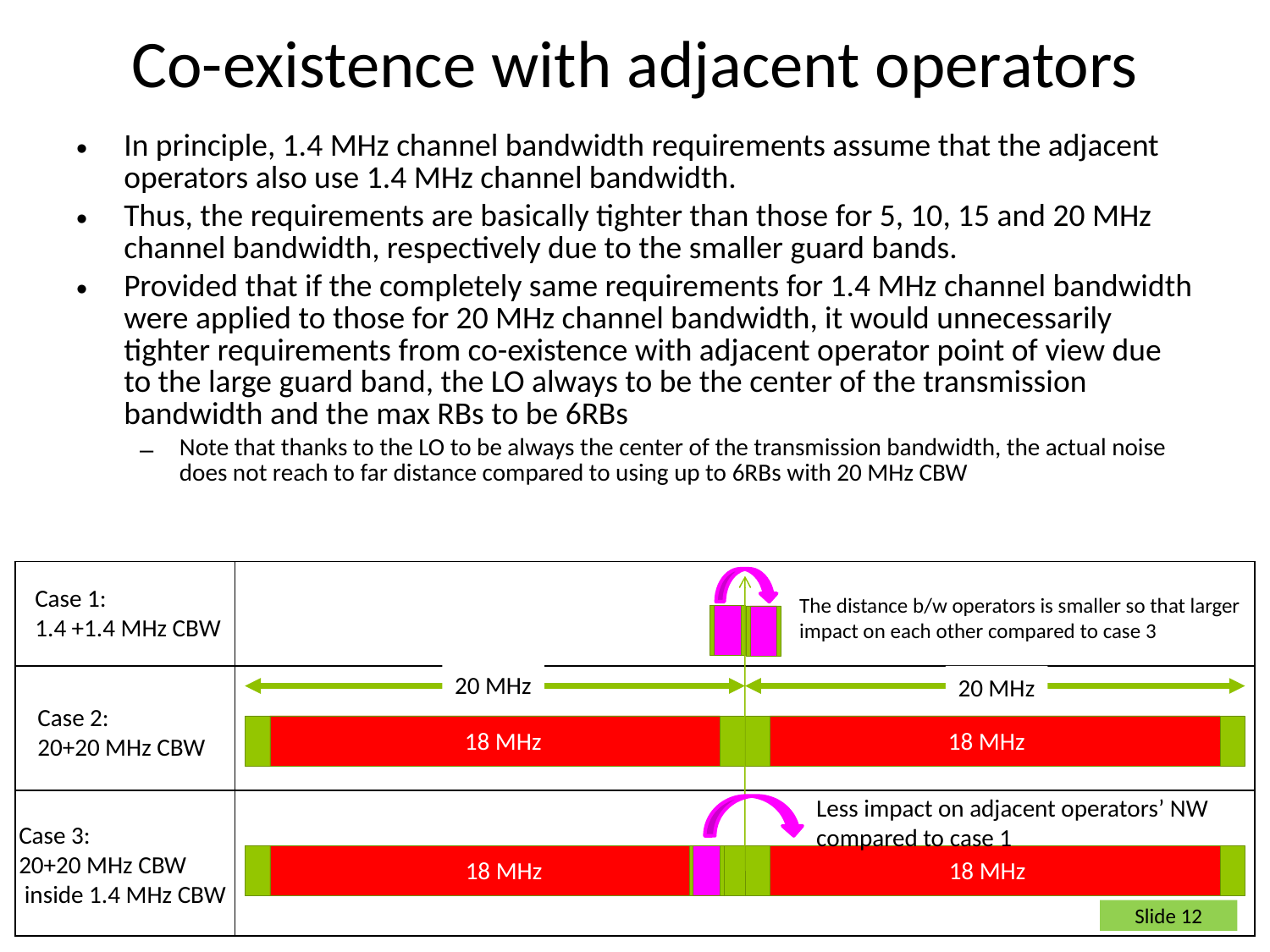

# Co-existence with adjacent operators
In principle, 1.4 MHz channel bandwidth requirements assume that the adjacent operators also use 1.4 MHz channel bandwidth.
Thus, the requirements are basically tighter than those for 5, 10, 15 and 20 MHz channel bandwidth, respectively due to the smaller guard bands.
Provided that if the completely same requirements for 1.4 MHz channel bandwidth were applied to those for 20 MHz channel bandwidth, it would unnecessarily tighter requirements from co-existence with adjacent operator point of view due to the large guard band, the LO always to be the center of the transmission bandwidth and the max RBs to be 6RBs
Note that thanks to the LO to be always the center of the transmission bandwidth, the actual noise does not reach to far distance compared to using up to 6RBs with 20 MHz CBW

|  |  |
| --- | --- |
|  |  |
|  |  |

Case 1:
1.4 +1.4 MHz CBW
The distance b/w operators is smaller so that larger
impact on each other compared to case 3

20 MHz
20 MHz
Case 2:
20+20 MHz CBW

18 MHz
18 MHz
Less impact on adjacent operators’ NW
compared to case 1

Case 3:
20+20 MHz CBW
 inside 1.4 MHz CBW

18 MHz
18 MHz